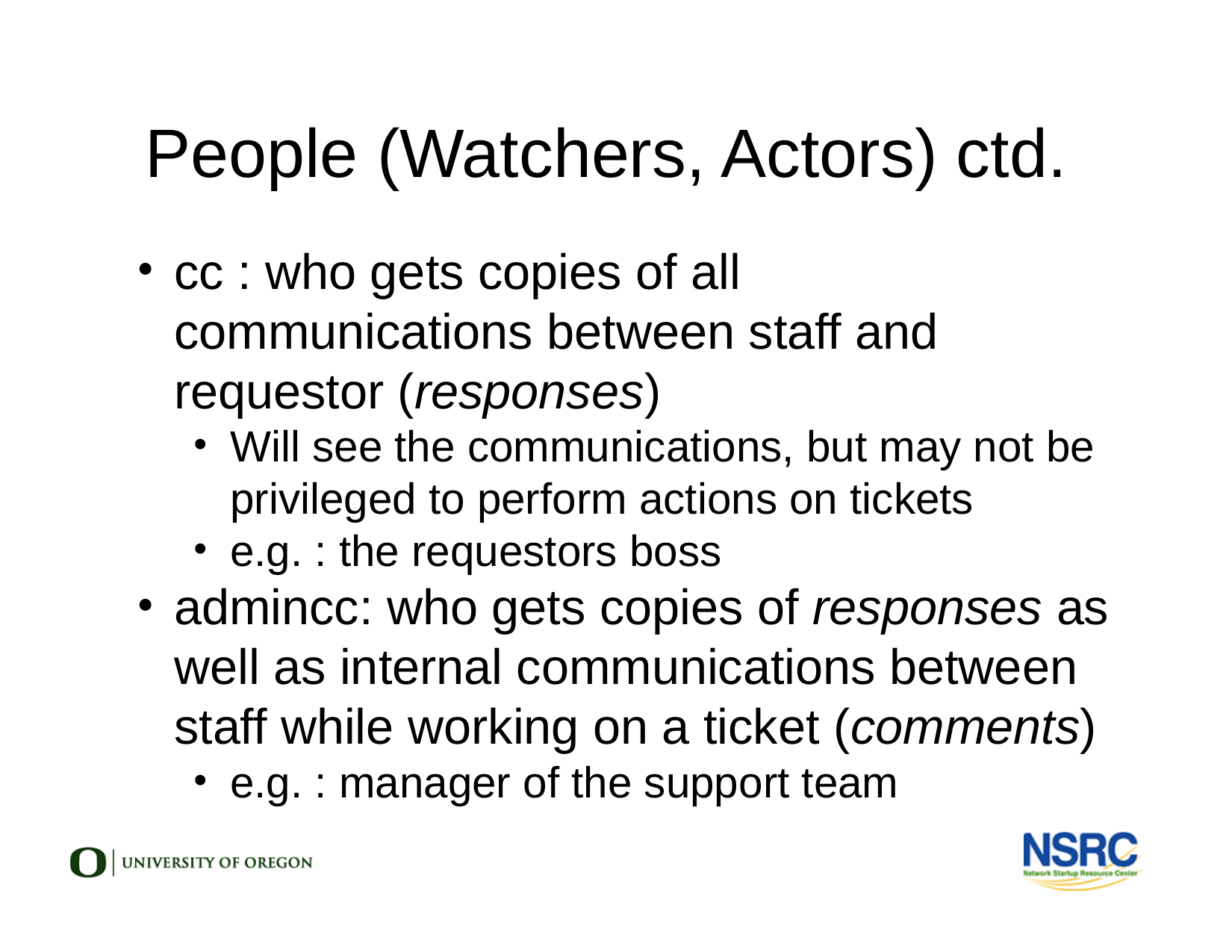

People (Watchers, Actors) ctd.
cc : who gets copies of all communications between staff and requestor (responses)
Will see the communications, but may not be privileged to perform actions on tickets
e.g. : the requestors boss
admincc: who gets copies of responses as well as internal communications between staff while working on a ticket (comments)
e.g. : manager of the support team